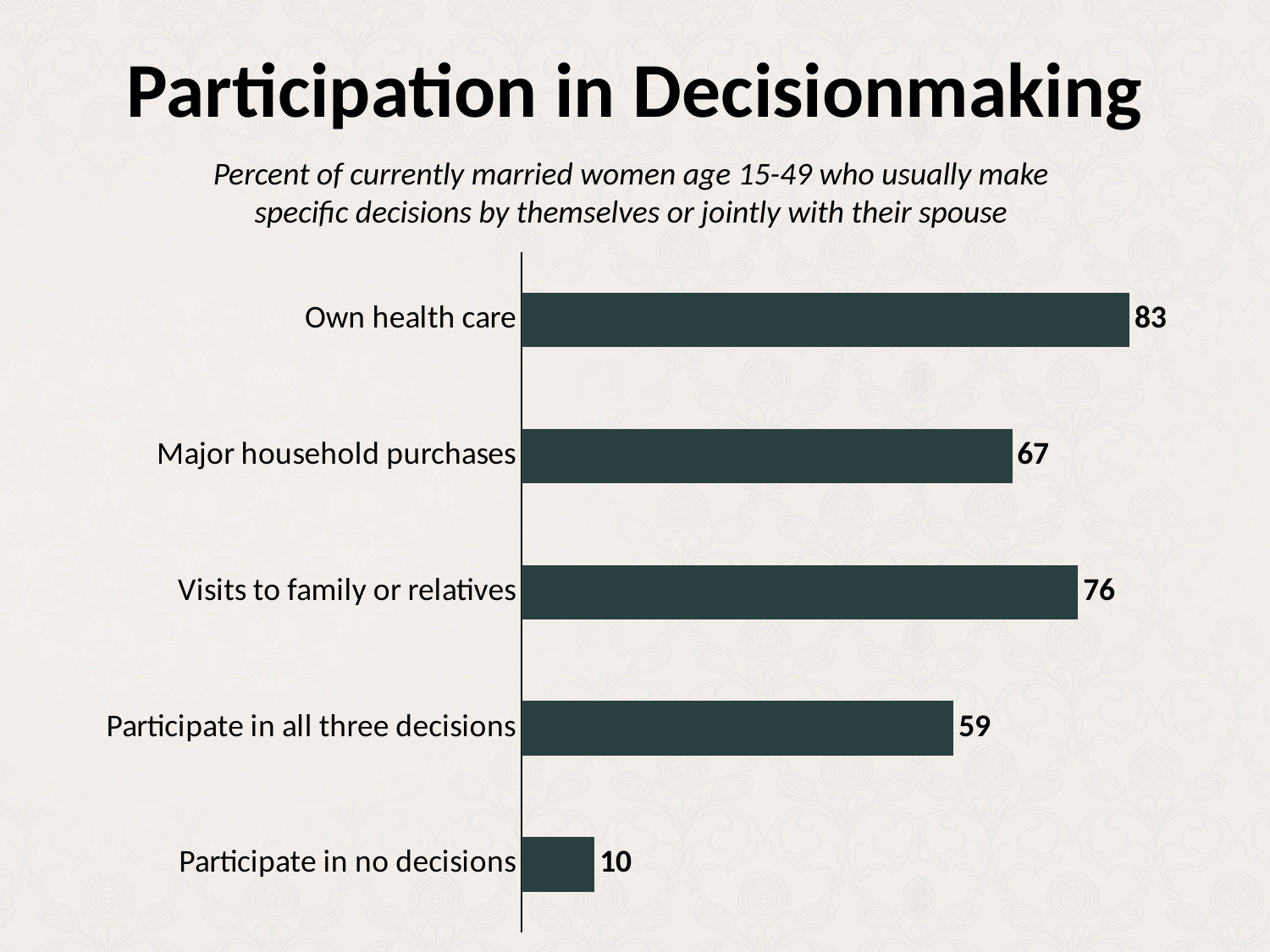

# Participation in Decisionmaking
Percent of currently married women age 15-49 who usually make
specific decisions by themselves or jointly with their spouse

### Chart

| Category | Mainly Wife |
|---|---|
| Participate in no decisions | 10.0 |
| Participate in all three decisions | 59.0 |
| Visits to family or relatives | 76.0 |
| Major household purchases | 67.0 |
| Own health care | 83.0 |